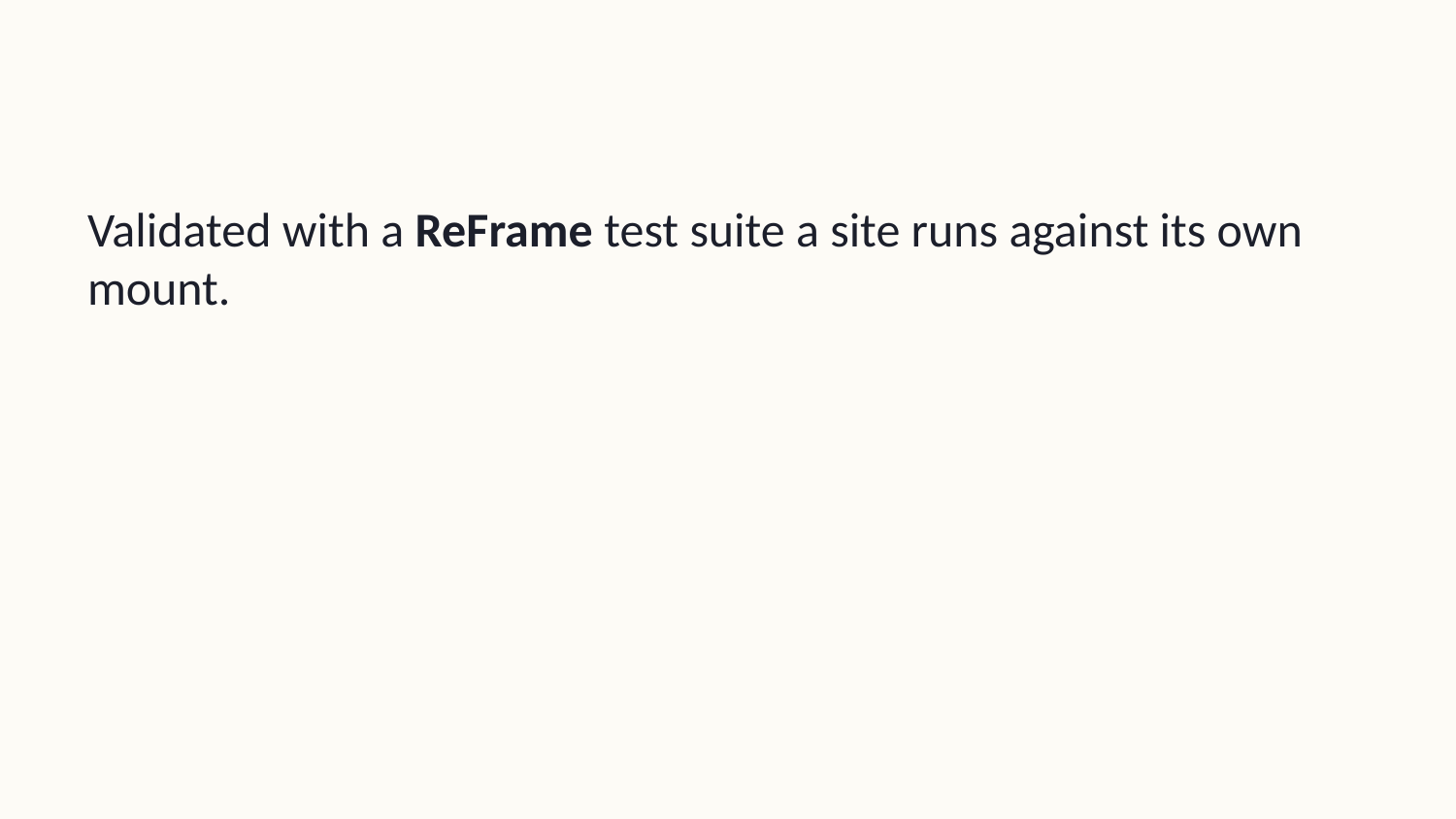

Validated with a ReFrame test suite a site runs against its own mount.